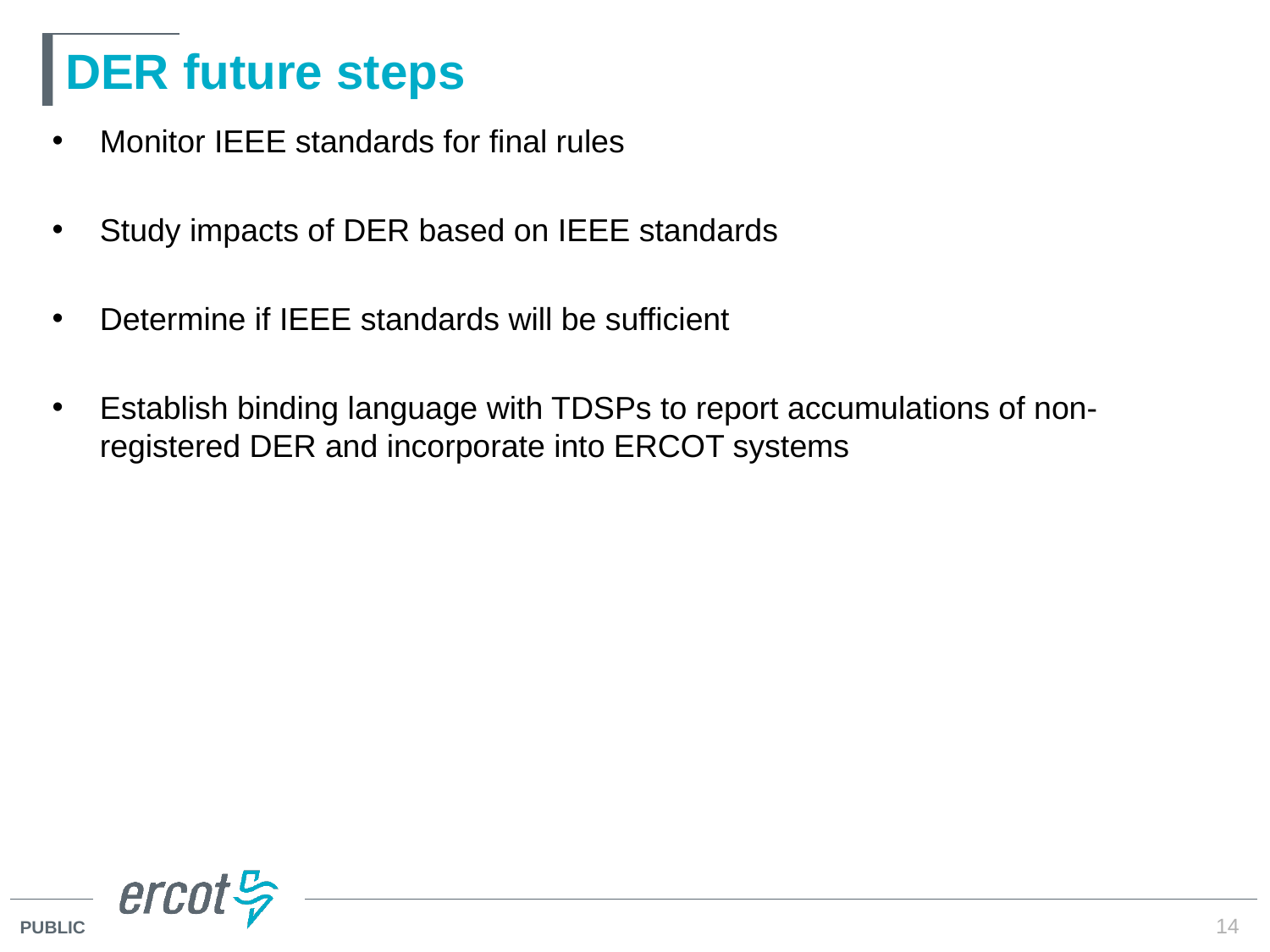

# DER future steps
Monitor IEEE standards for final rules

Study impacts of DER based on IEEE standards

Determine if IEEE standards will be sufficient

Establish binding language with TDSPs to report accumulations of non-registered DER and incorporate into ERCOT systems
14